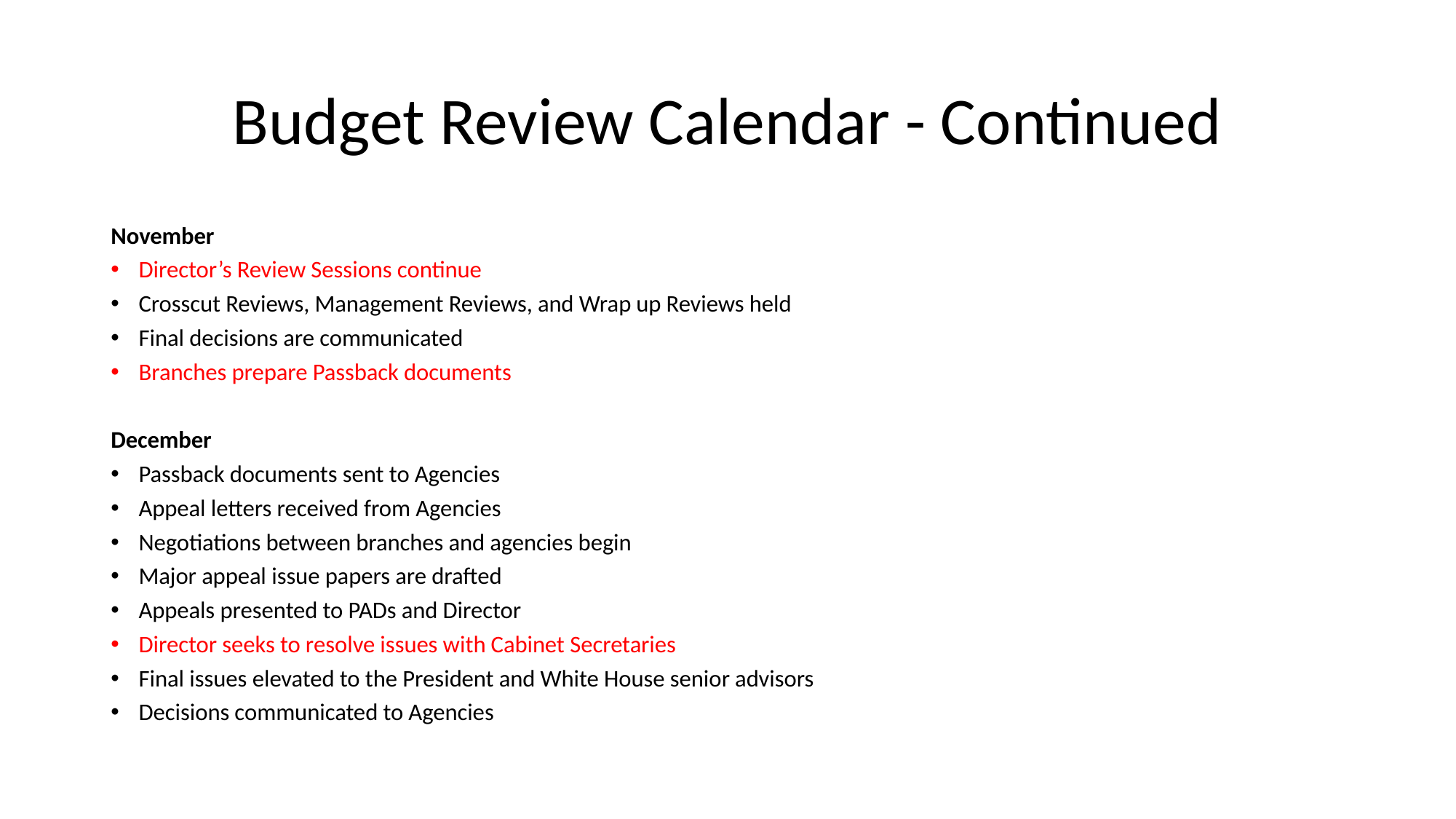

# Budget Review Calendar - Continued
November
Director’s Review Sessions continue
Crosscut Reviews, Management Reviews, and Wrap up Reviews held
Final decisions are communicated
Branches prepare Passback documents

December
Passback documents sent to Agencies
Appeal letters received from Agencies
Negotiations between branches and agencies begin
Major appeal issue papers are drafted
Appeals presented to PADs and Director
Director seeks to resolve issues with Cabinet Secretaries
Final issues elevated to the President and White House senior advisors
Decisions communicated to Agencies